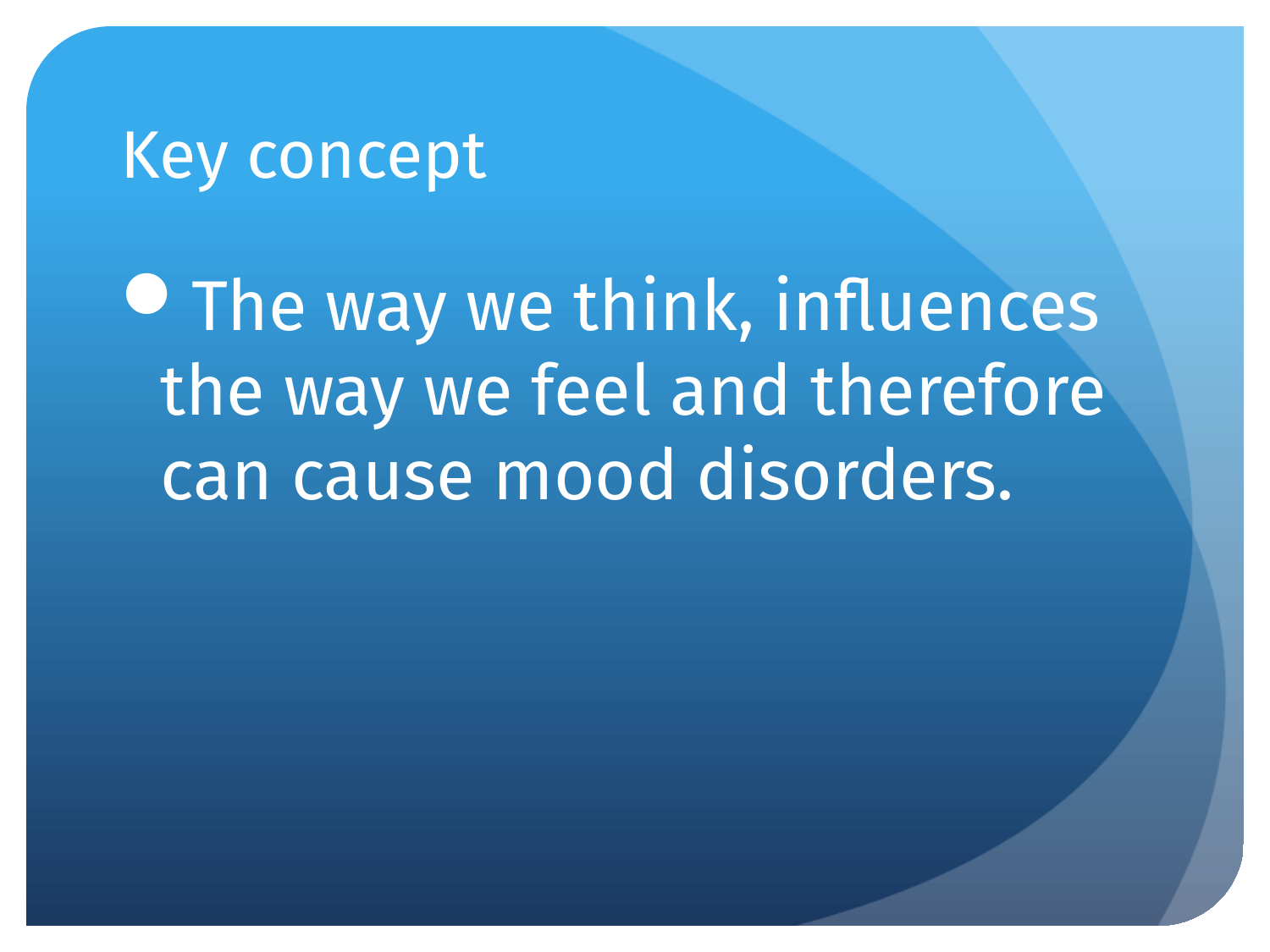

# Key concept
The way we think, influences the way we feel and therefore can cause mood disorders.